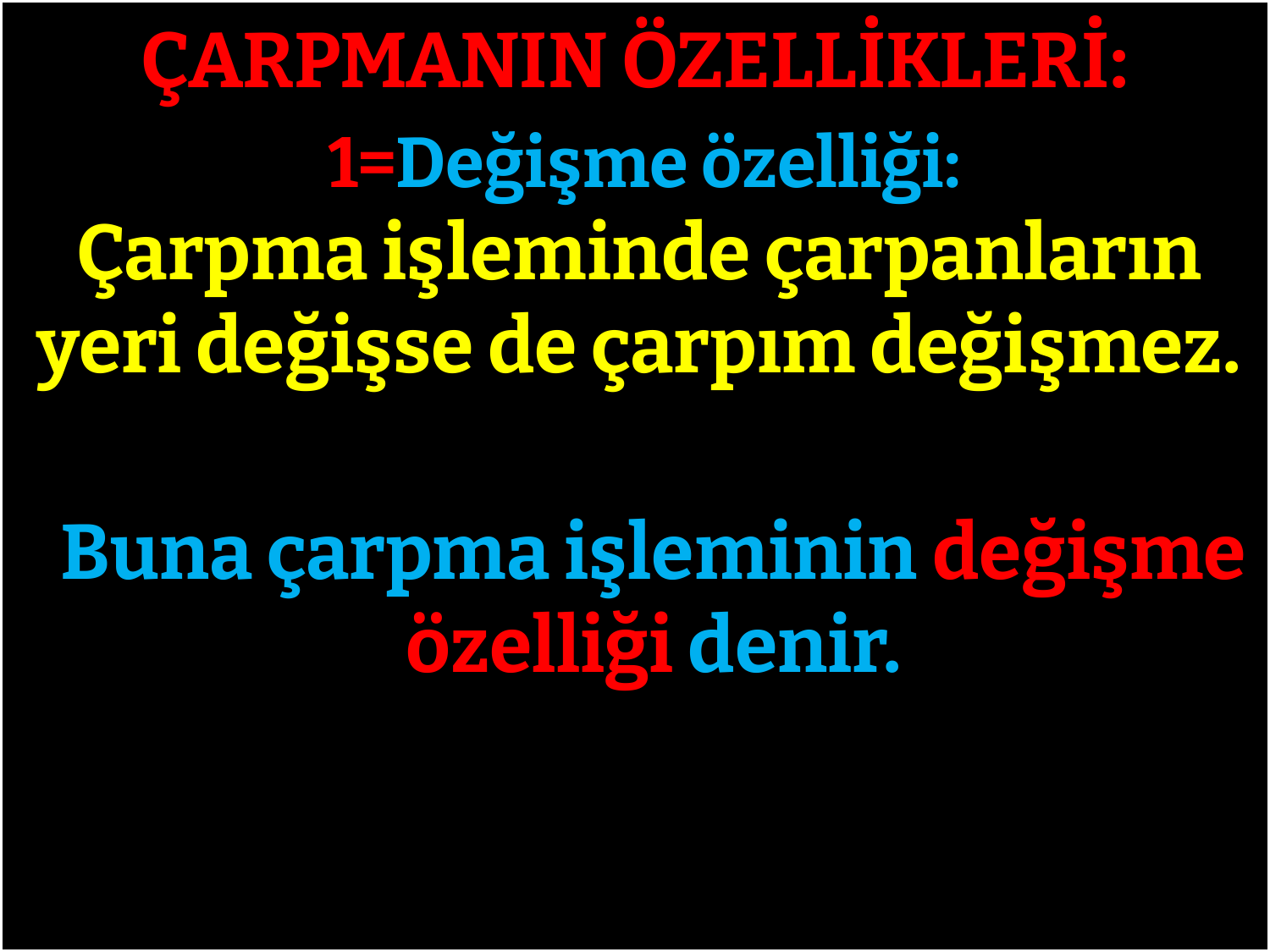

ÇARPMANIN ÖZELLİKLERİ:
1=Değişme özelliği:
Çarpma işleminde çarpanların yeri değişse de çarpım değişmez.

#
Buna çarpma işleminin değişme özelliği denir.